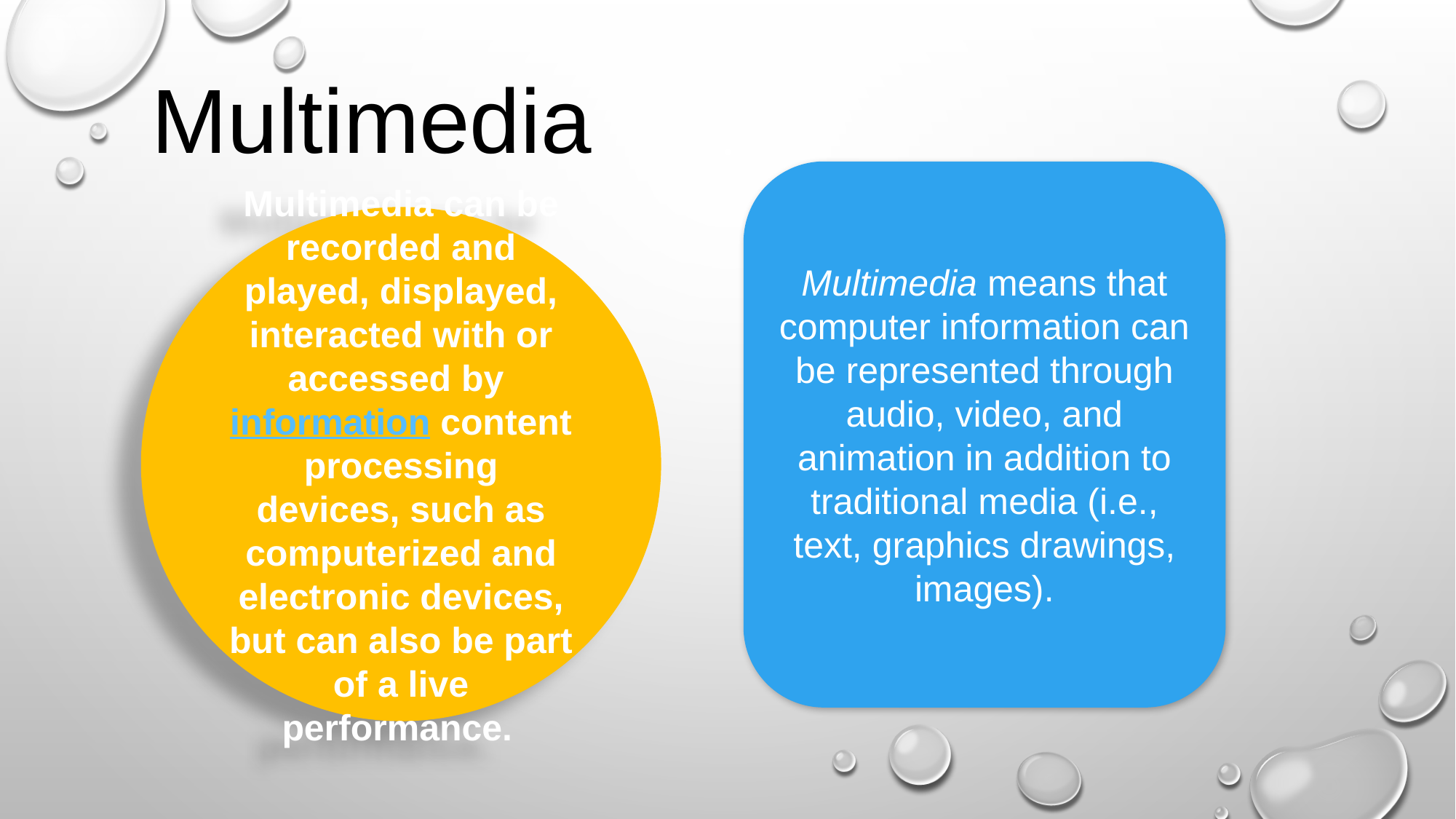

Multimedia

Multimedia means that computer information can be represented through audio, video, and animation in addition to traditional media (i.e., text, graphics drawings, images).
Multimedia can be recorded and played, displayed, interacted with or accessed by information content processing devices, such as computerized and electronic devices, but can also be part of a live performance.